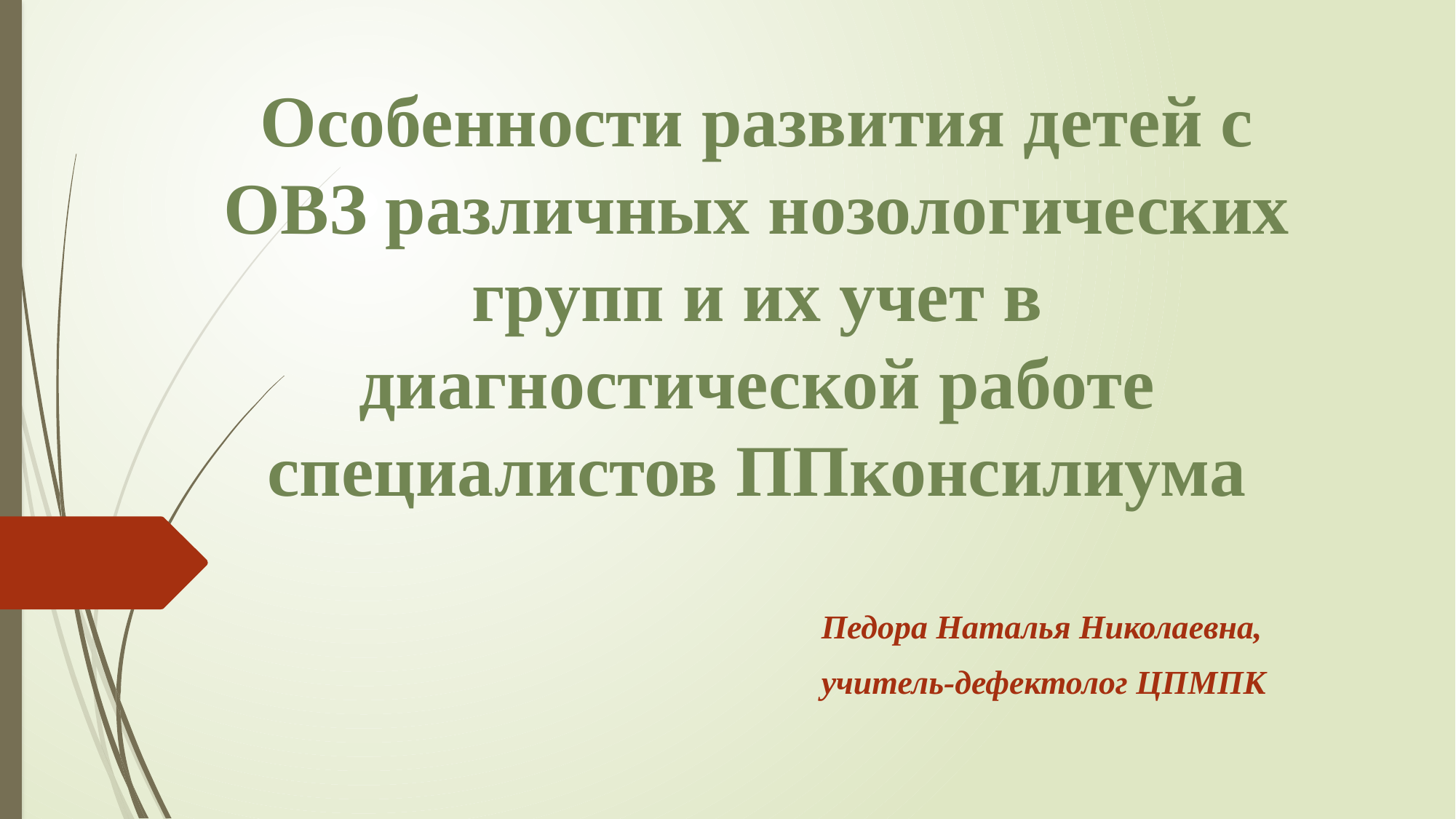

# Особенности развития детей с ОВЗ различных нозологических групп и их учет в диагностической работе специалистов ППконсилиума
Педора Наталья Николаевна,
учитель-дефектолог ЦПМПК